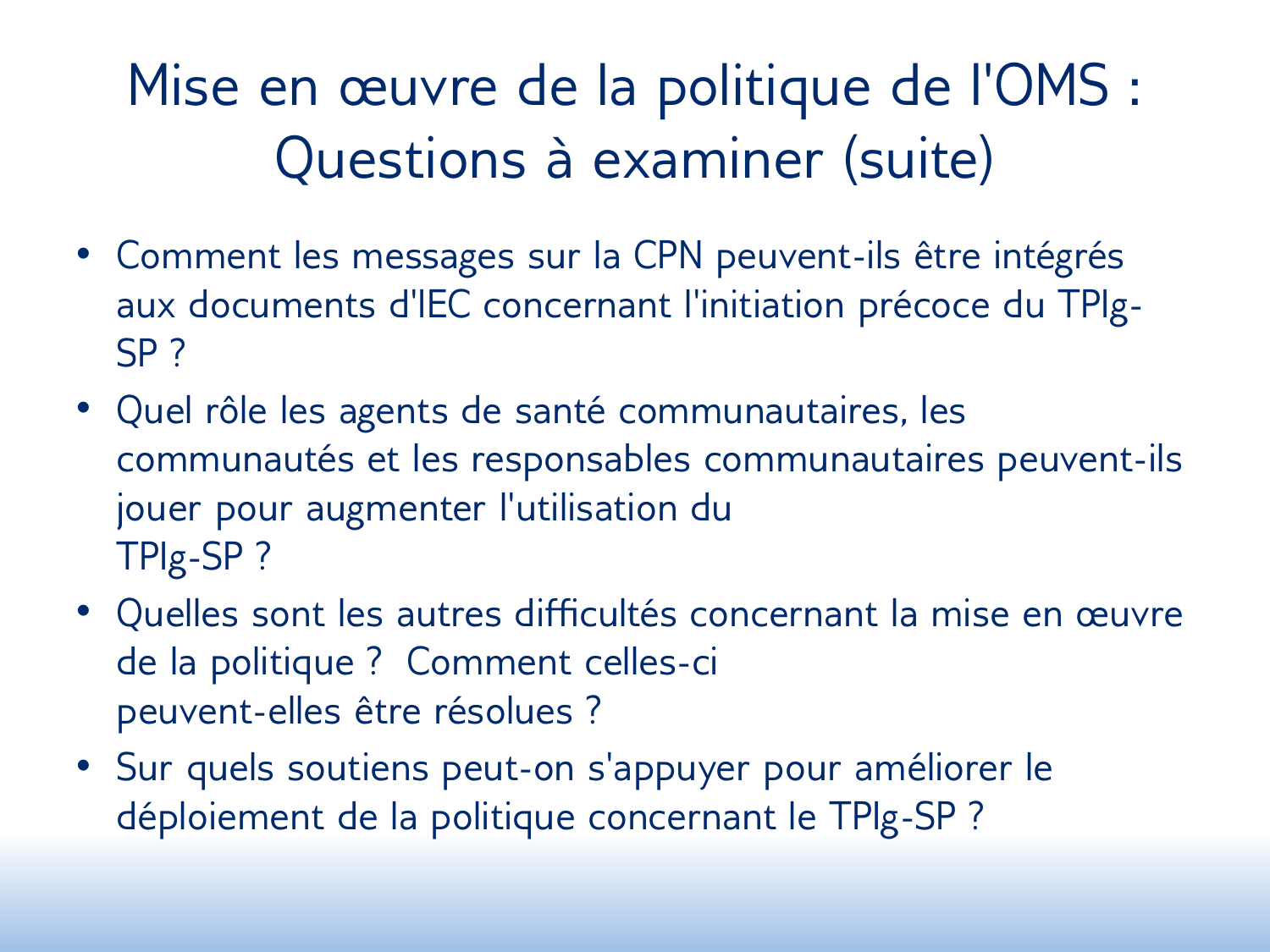

# Mise en œuvre de la politique de l'OMS : Questions à examiner (suite)
Comment les messages sur la CPN peuvent-ils être intégrés aux documents d'IEC concernant l'initiation précoce du TPIg-SP ?
Quel rôle les agents de santé communautaires, les communautés et les responsables communautaires peuvent-ils jouer pour augmenter l'utilisation du
TPIg-SP ?
Quelles sont les autres difficultés concernant la mise en œuvre de la politique ?  Comment celles-ci
peuvent-elles être résolues ?
Sur quels soutiens peut-on s'appuyer pour améliorer le déploiement de la politique concernant le TPIg-SP ?